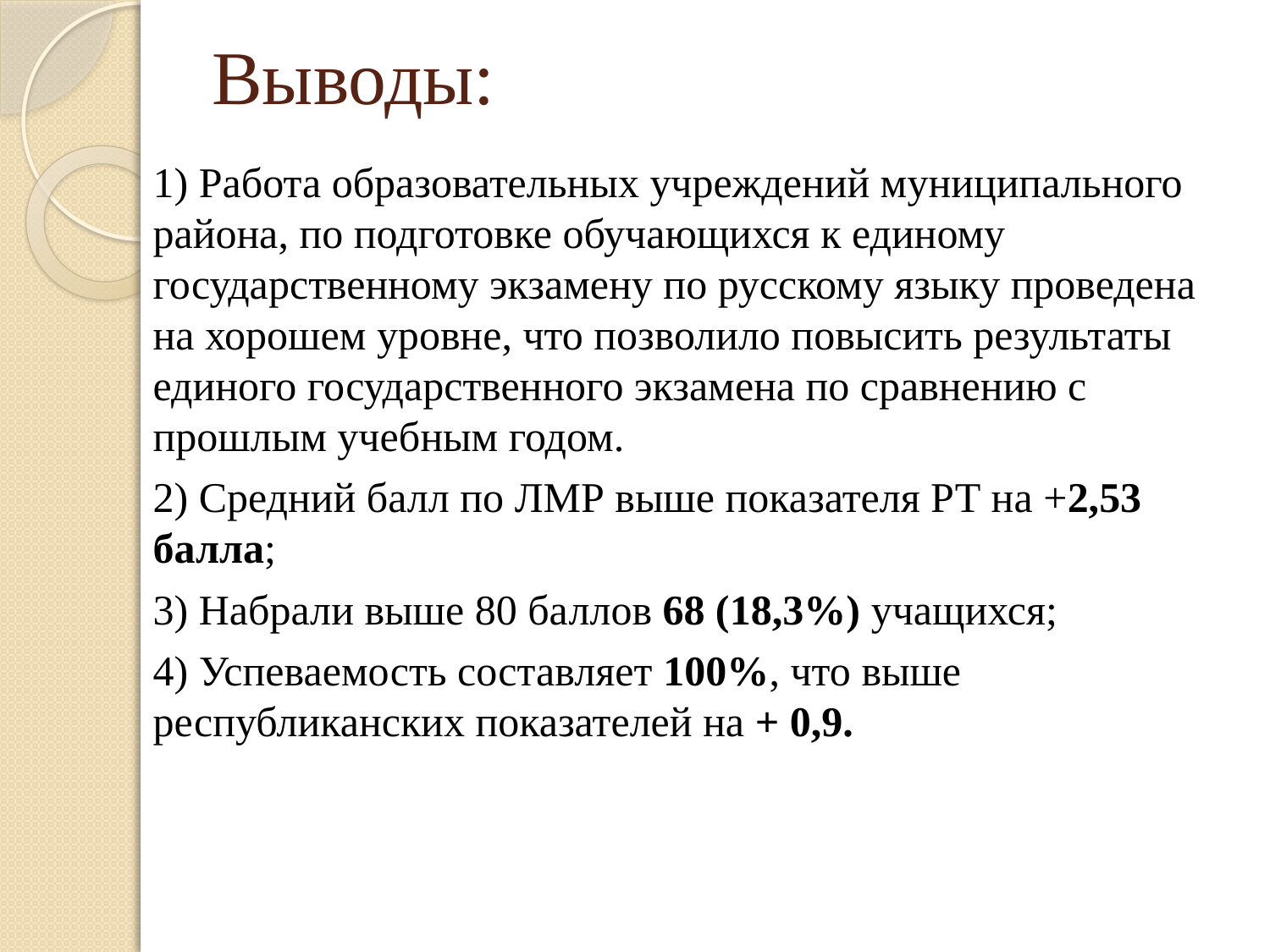

# Выводы:
1) Работа образовательных учреждений муниципального района, по подготовке обучающихся к единому государственному экзамену по русскому языку проведена на хорошем уровне, что позволило повысить результаты единого государственного экзамена по сравнению с прошлым учебным годом.
2) Средний балл по ЛМР выше показателя РТ на +2,53 балла;
3) Набрали выше 80 баллов 68 (18,3%) учащихся;
4) Успеваемость составляет 100%, что выше республиканских показателей на + 0,9.